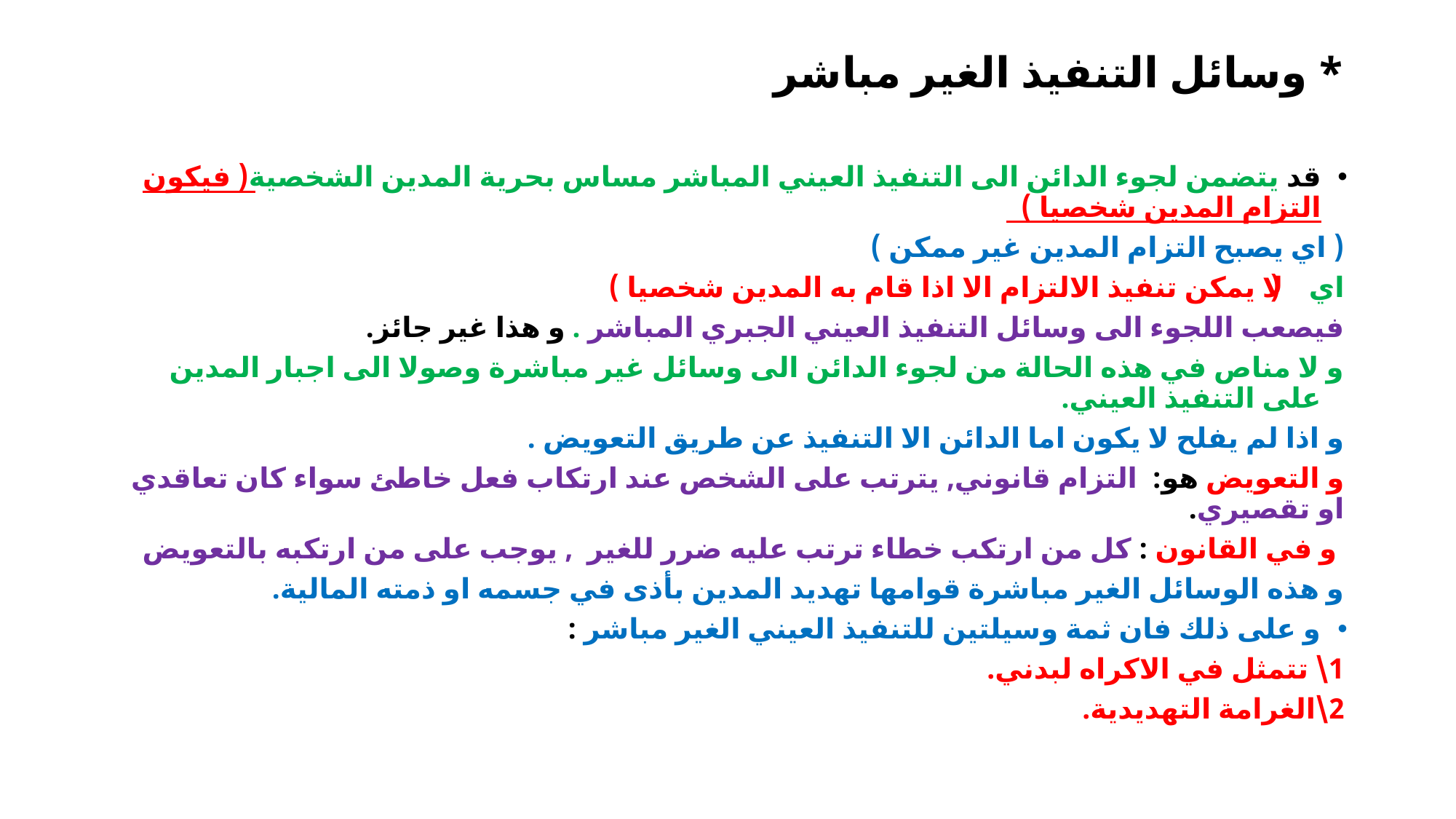

# * وسائل التنفيذ الغير مباشر

قد يتضمن لجوء الدائن الى التنفيذ العيني المباشر مساس بحرية المدين الشخصية( فيكون التزام المدين شخصيا )
( اي يصبح التزام المدين غير ممكن )
اي ( لا يمكن تنفيذ الالتزام الا اذا قام به المدين شخصيا )
فيصعب اللجوء الى وسائل التنفيذ العيني الجبري المباشر . و هذا غير جائز.
و لا مناص في هذه الحالة من لجوء الدائن الى وسائل غير مباشرة وصولا الى اجبار المدين على التنفيذ العيني.
و اذا لم يفلح لا يكون اما الدائن الا التنفيذ عن طريق التعويض .
و التعويض هو:  التزام قانوني, يترتب على الشخص عند ارتكاب فعل خاطئ سواء كان تعاقدي او تقصيري.
 و في القانون : كل من ارتكب خطاء ترتب عليه ضرر للغير  , يوجب على من ارتكبه بالتعويض
و هذه الوسائل الغير مباشرة قوامها تهديد المدين بأذى في جسمه او ذمته المالية.
و على ذلك فان ثمة وسيلتين للتنفيذ العيني الغير مباشر :
1\ تتمثل في الاكراه لبدني.
2\الغرامة التهديدية.